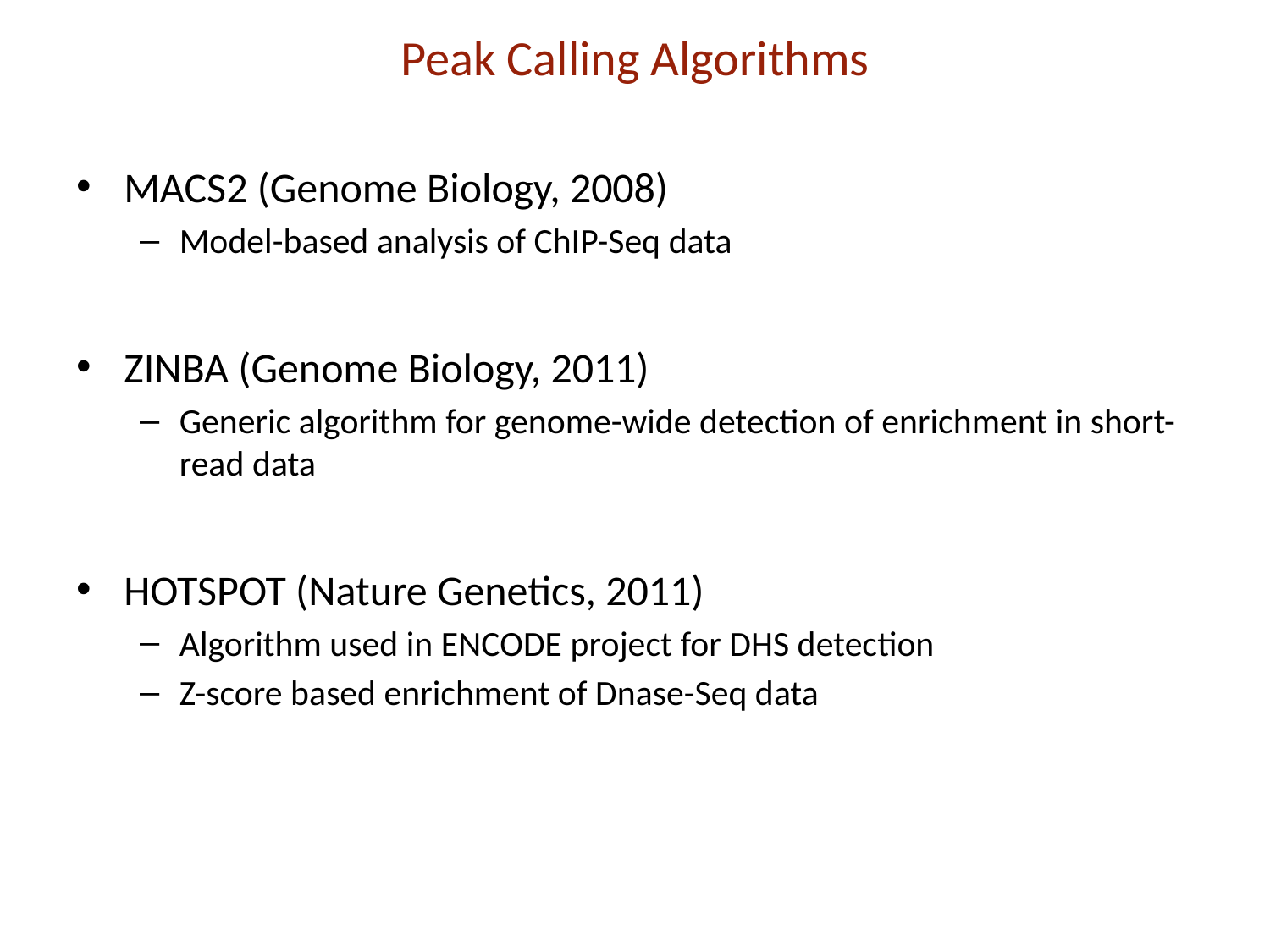

# Peak Calling Algorithms
MACS2 (Genome Biology, 2008)
Model-based analysis of ChIP-Seq data

ZINBA (Genome Biology, 2011)
Generic algorithm for genome-wide detection of enrichment in short-read data

HOTSPOT (Nature Genetics, 2011)
Algorithm used in ENCODE project for DHS detection
Z-score based enrichment of Dnase-Seq data